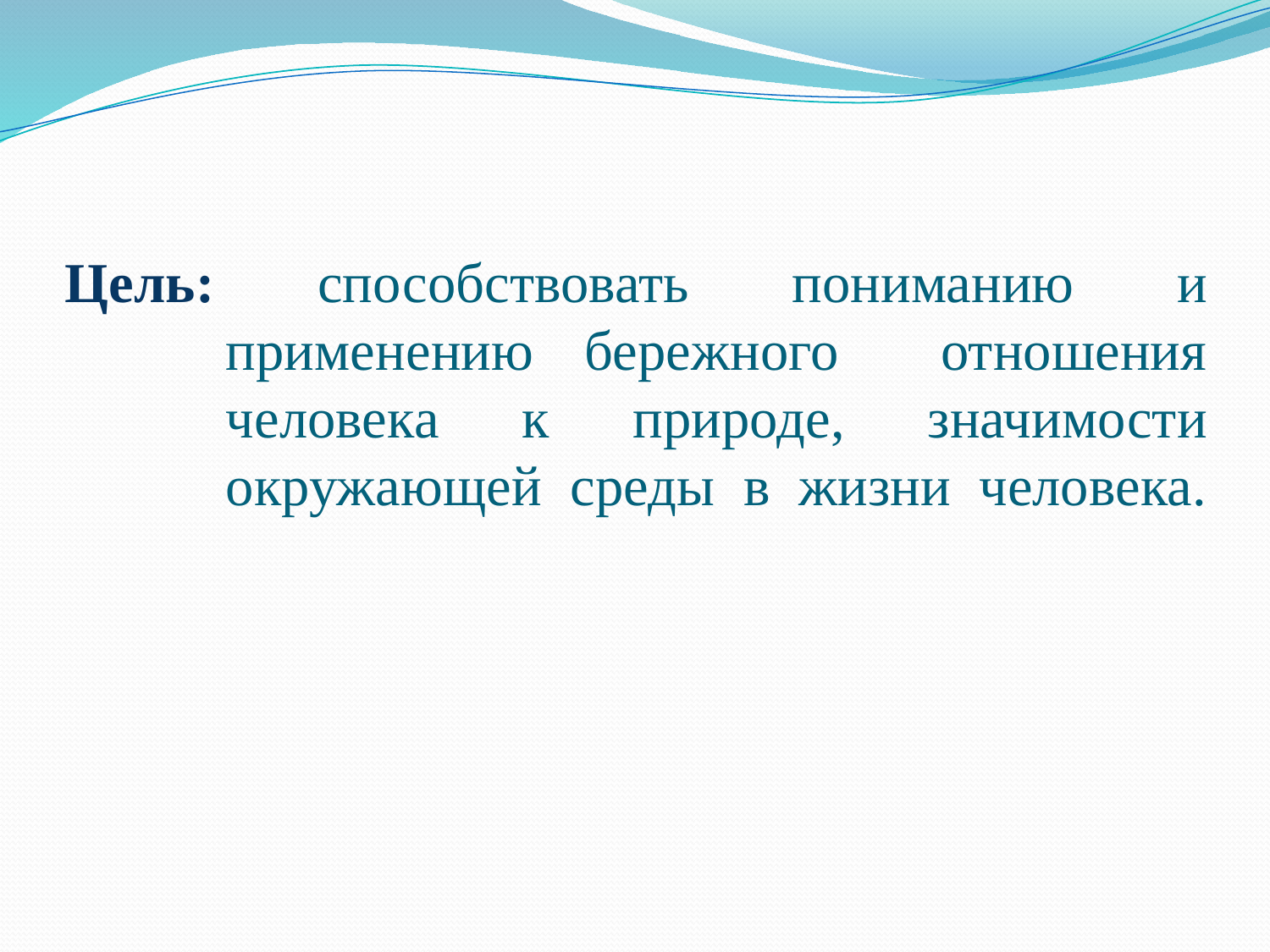

# Цель: способствовать пониманию и применению бережного  отношения человека к природе, значимости окружающей среды в жизни человека.